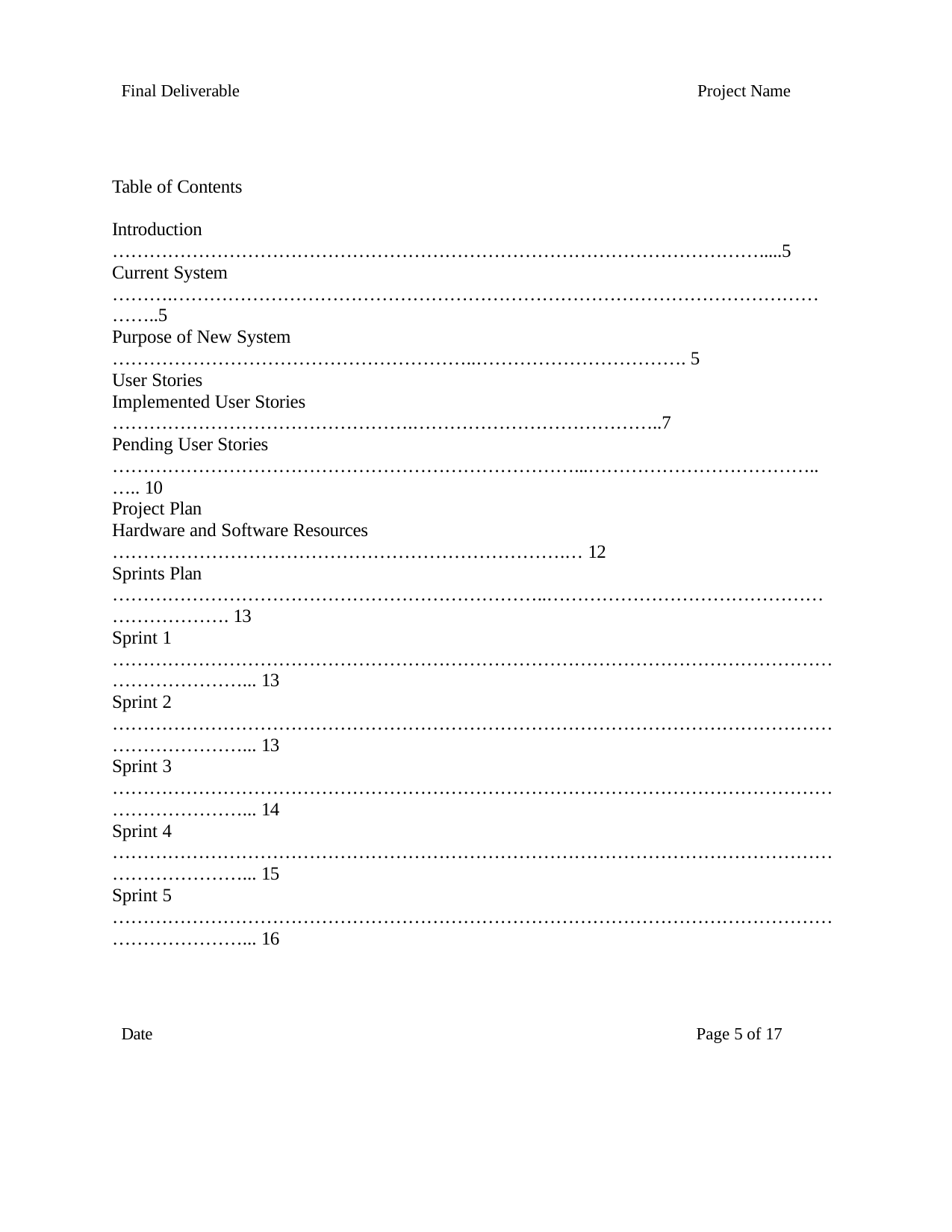

Final Deliverable
Project Name
Table of Contents
Introduction
…………………………………………………………………………………………….....5
Current System
……….……………………………………………………………………………………………
……..5
Purpose of New System
…………………………………………………..……………………………. 5
User Stories
Implemented User Stories
………………………………………….…………………………………..7
Pending User Stories
…………………………………………………………………...………………………………..
….. 10
Project Plan
Hardware and Software Resources
……………………………………………………………….… 12
Sprints Plan
……………………………………………………………..………………………………………
………………. 13
Sprint 1
………………………………………………………………………………………………………
…………………... 13
Sprint 2
………………………………………………………………………………………………………
…………………... 13
Sprint 3
………………………………………………………………………………………………………
…………………... 14
Sprint 4
………………………………………………………………………………………………………
…………………... 15
Sprint 5
………………………………………………………………………………………………………
…………………... 16
Date
Page 5 of 17